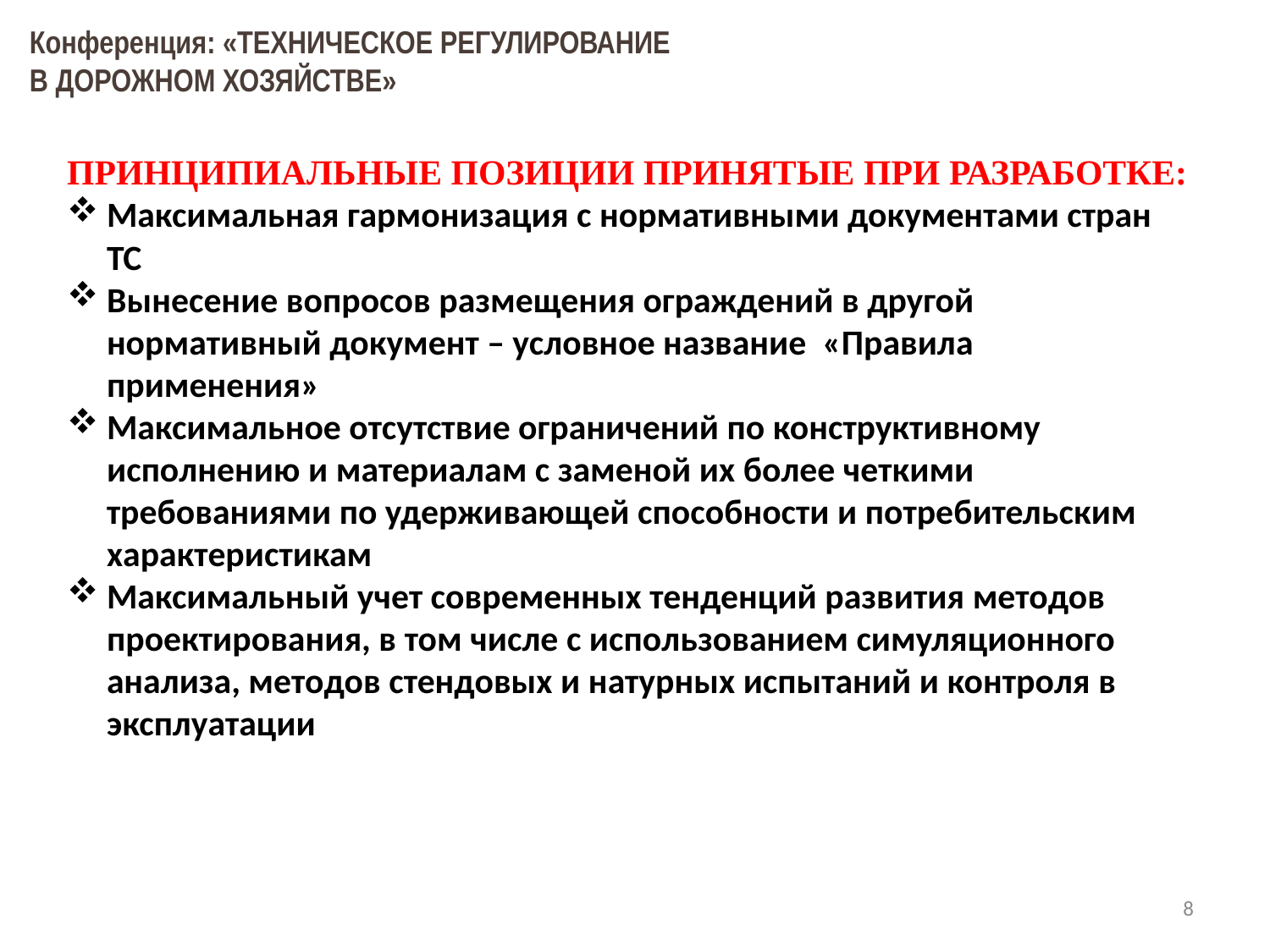

Конференция: «ТЕХНИЧЕСКОЕ РЕГУЛИРОВАНИЕ
В ДОРОЖНОМ ХОЗЯЙСТВЕ»
ПРИНЦИПИАЛЬНЫЕ ПОЗИЦИИ ПРИНЯТЫЕ ПРИ РАЗРАБОТКЕ:
Максимальная гармонизация с нормативными документами стран  ТС
Вынесение вопросов размещения ограждений в другой  нормативный документ – условное название  «Правила применения»
Максимальное отсутствие ограничений по конструктивному исполнению и материалам с заменой их более четкими требованиями по удерживающей способности и потребительским характеристикам
Максимальный учет современных тенденций развития методов проектирования, в том числе с использованием симуляционного анализа, методов стендовых и натурных испытаний и контроля в эксплуатации

8